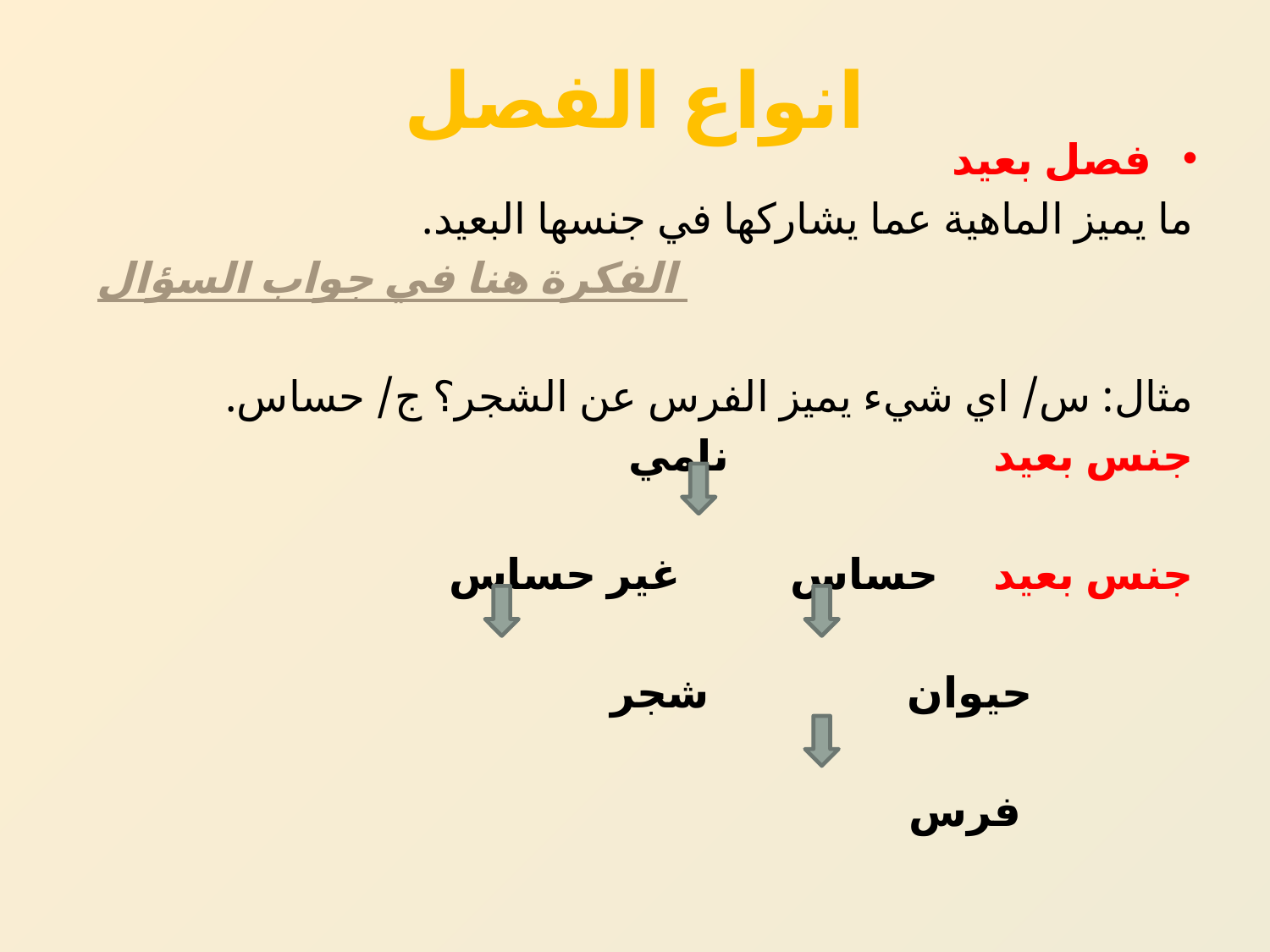

# انواع الفصل
فصل بعيد
ما يميز الماهية عما يشاركها في جنسها البعيد.
                                               الفكرة هنا في جواب السؤال

مثال: س/ اي شيء يميز الفرس عن الشجر؟ ج/ حساس.
جنس بعيد                        نامي

جنس بعيد	     حساس          غير حساس

		      حيوان                  شجر

		       فرس